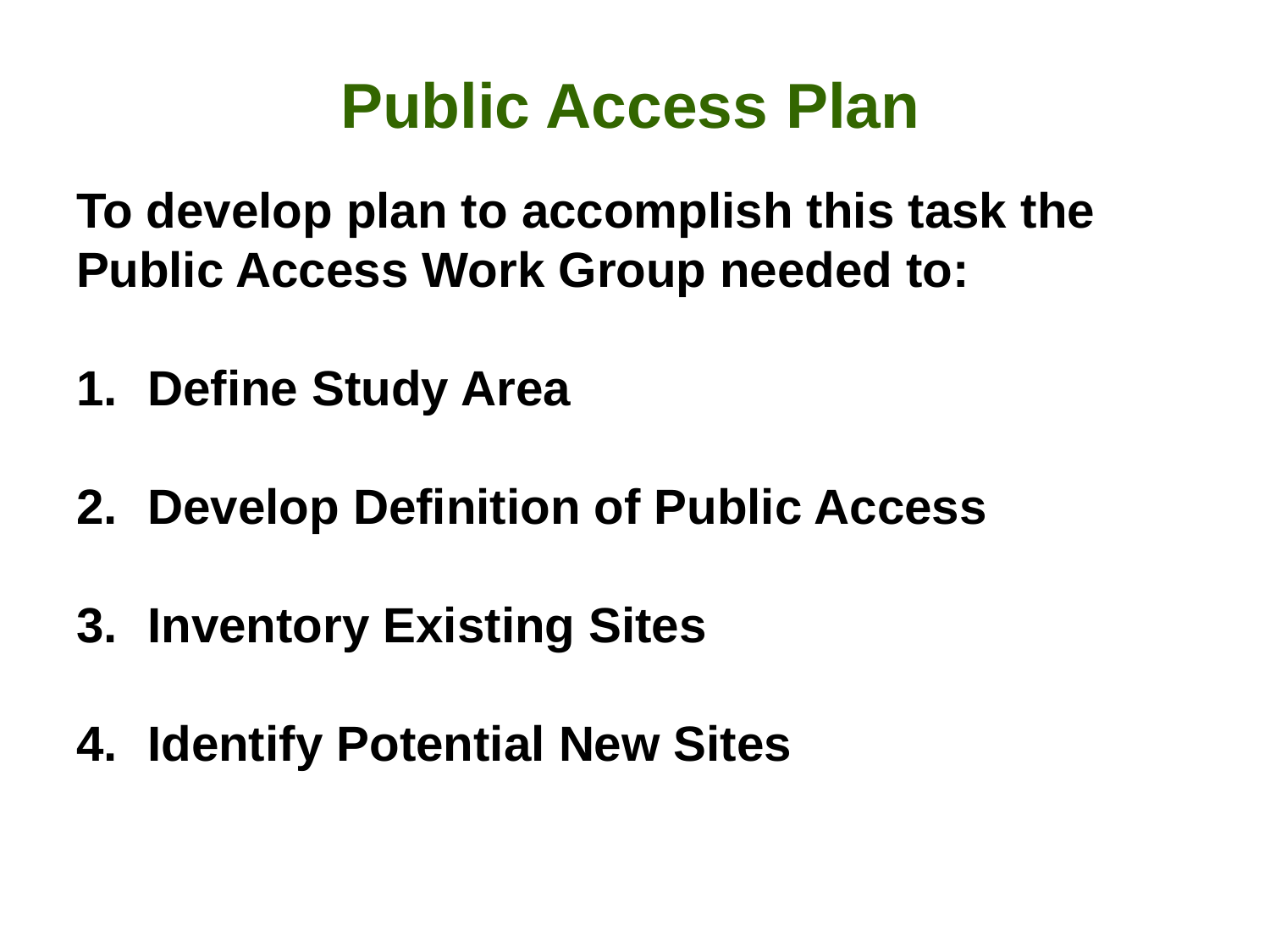

Public Access Plan
To develop plan to accomplish this task the Public Access Work Group needed to:

Define Study Area

Develop Definition of Public Access

Inventory Existing Sites

Identify Potential New Sites